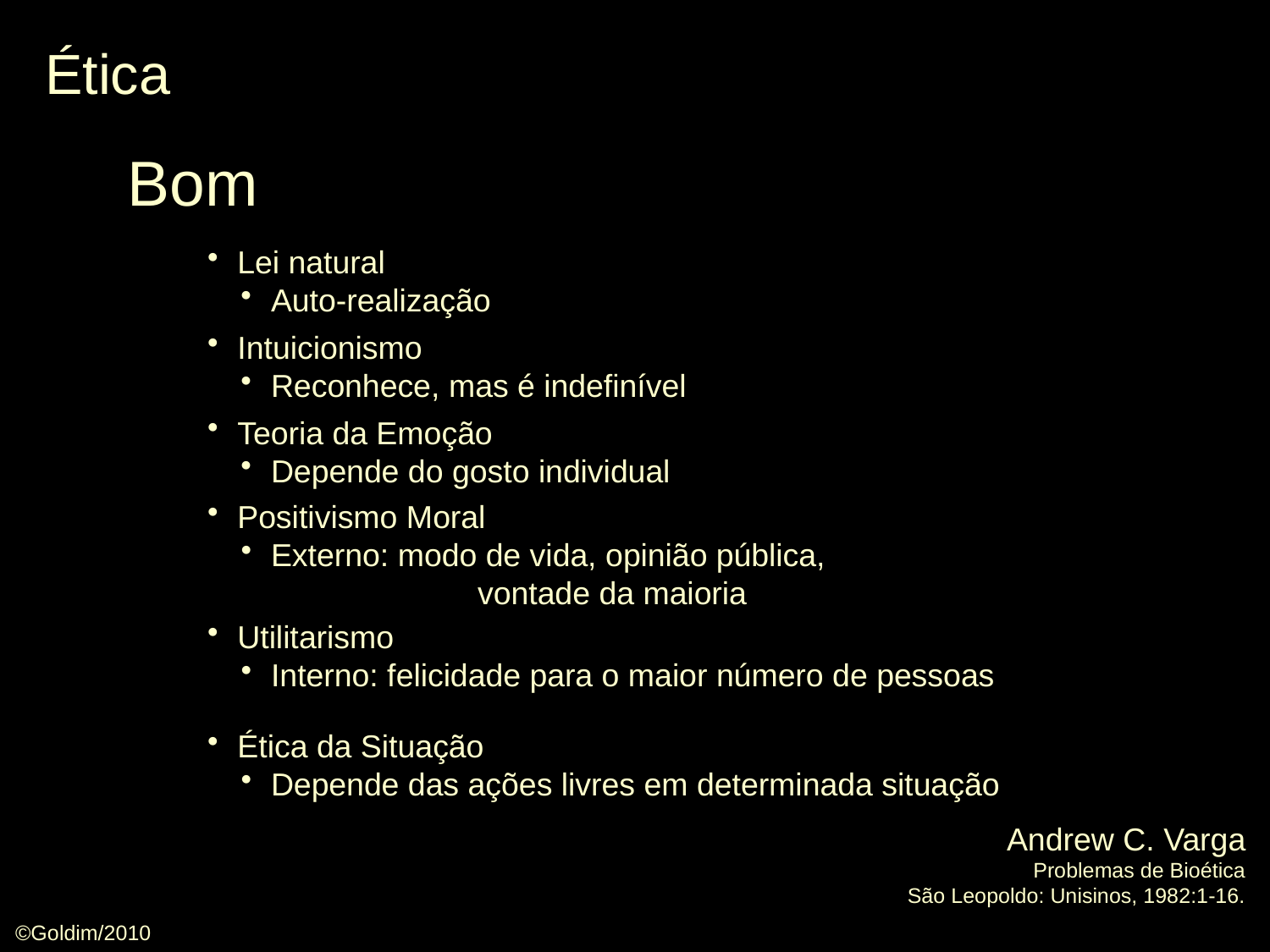

Ética
Bom
Lei natural
Auto-realização
Intuicionismo
Reconhece, mas é indefinível
Teoria da Emoção
Depende do gosto individual
Positivismo Moral
Externo: modo de vida, opinião pública,
	         vontade da maioria
Utilitarismo
Interno: felicidade para o maior número de pessoas
Ética da Situação
Depende das ações livres em determinada situação
Andrew C. Varga
Problemas de Bioética
São Leopoldo: Unisinos, 1982:1-16.
©Goldim/2010